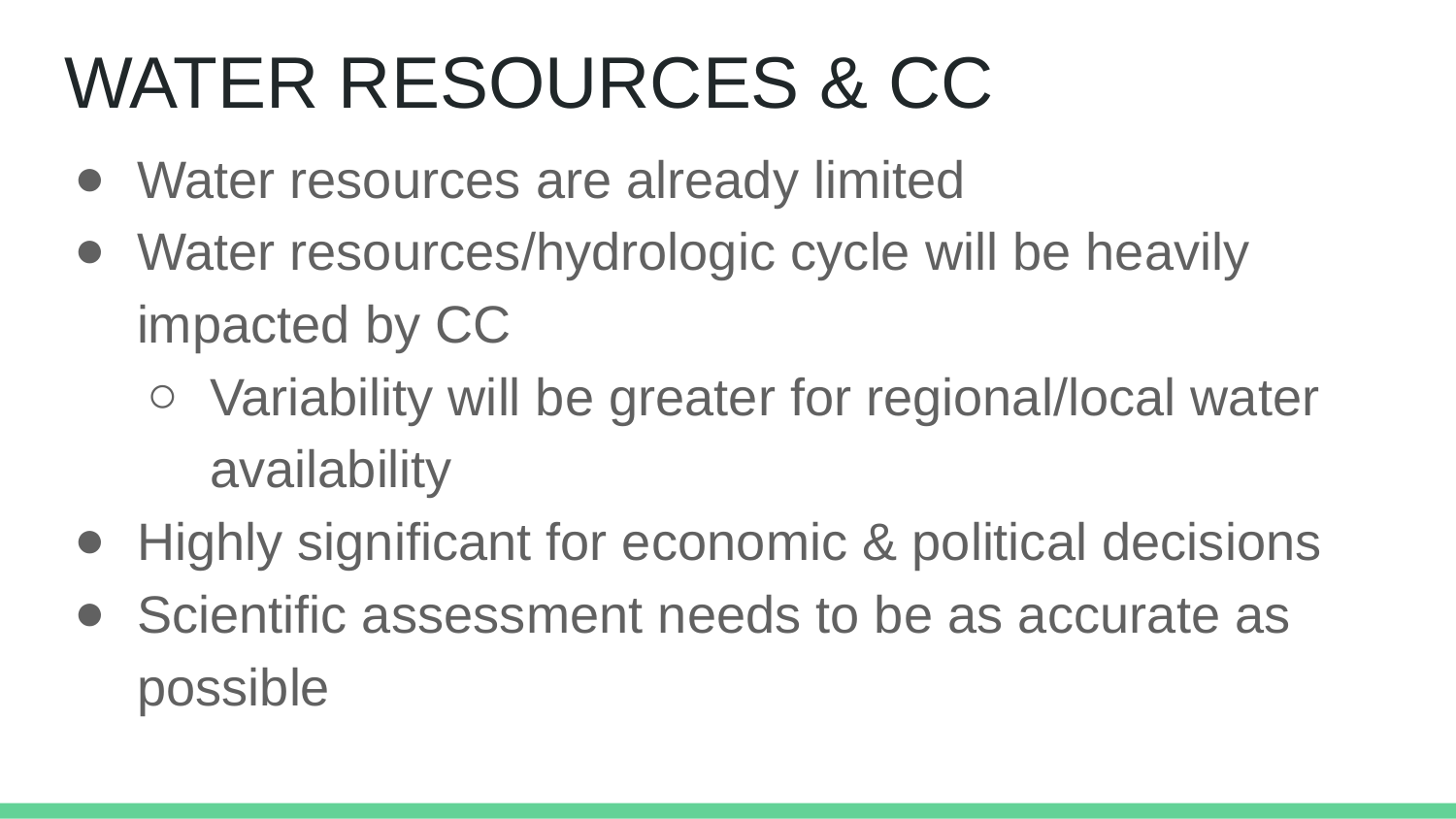

# WATER RESOURCES & CC

Water resources are already limited
Water resources/hydrologic cycle will be heavily impacted by CC
Variability will be greater for regional/local water availability
Highly significant for economic & political decisions
Scientific assessment needs to be as accurate as possible